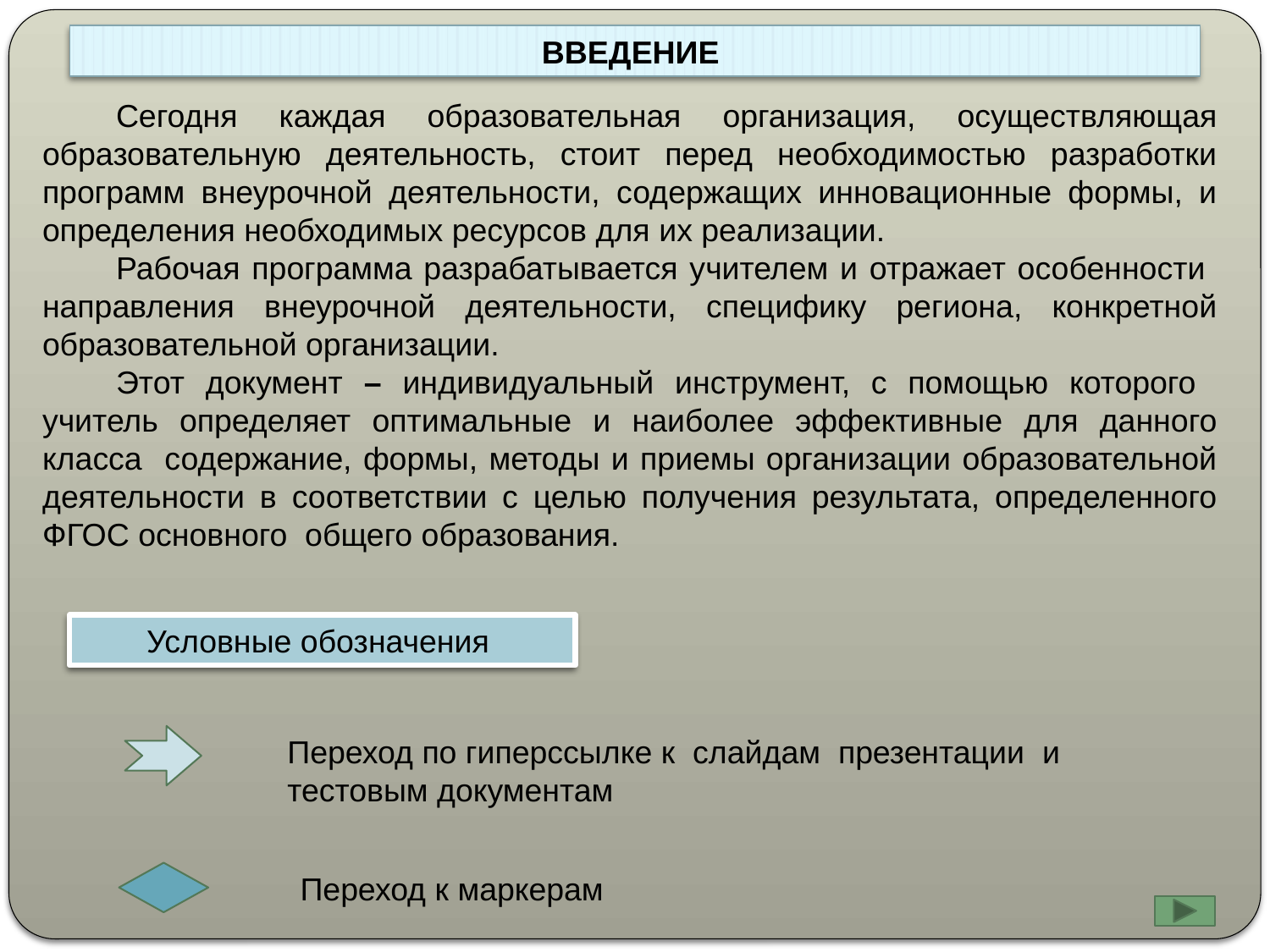

ВВЕДЕНИЕ
Сегодня каждая образовательная организация, осуществляющая образовательную деятельность, стоит перед необходимостью разработки программ внеурочной деятельности, содержащих инновационные формы, и определения необходимых ресурсов для их реализации.
Рабочая программа разрабатывается учителем и отражает особенности  направления внеурочной деятельности, специфику региона, конкретной образовательной организации.
Этот документ – индивидуальный инструмент, с помощью которого  учитель определяет оптимальные и наиболее эффективные для данного класса  содержание, формы, методы и приемы организации образовательной деятельности в соответствии с целью получения результата, определенного ФГОС основного  общего образования.
Условные обозначения

Переход по гиперссылке к  слайдам  презентации  и тестовым документам

Переход к маркерам